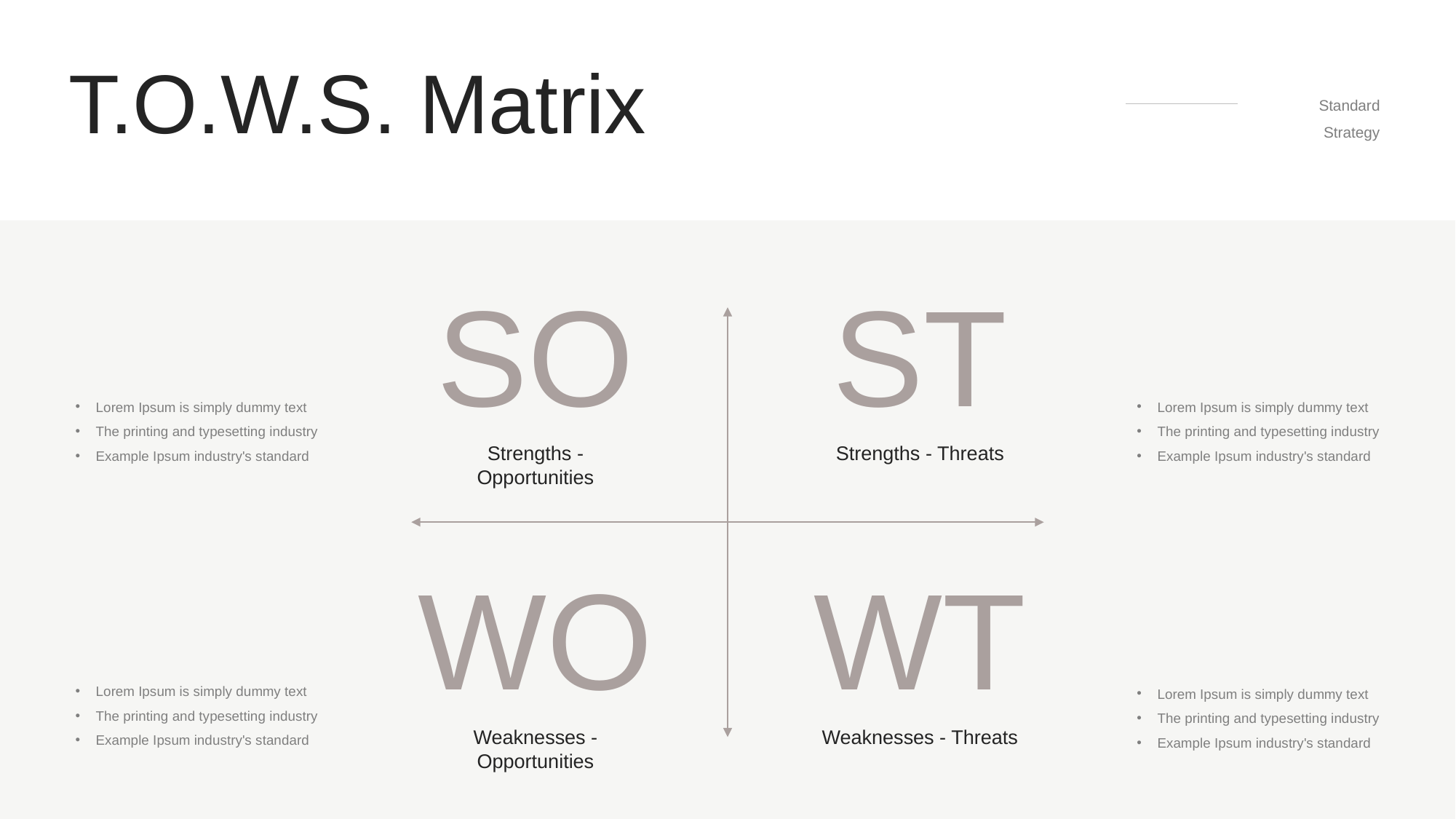

T.O.W.S. Matrix
Standard Strategy

SO
ST
Lorem Ipsum is simply dummy text
The printing and typesetting industry
Example Ipsum industry's standard
Lorem Ipsum is simply dummy text
The printing and typesetting industry
Example Ipsum industry's standard
Strengths - Opportunities
Strengths - Threats
WO
WT
Lorem Ipsum is simply dummy text
The printing and typesetting industry
Example Ipsum industry's standard
Lorem Ipsum is simply dummy text
The printing and typesetting industry
Example Ipsum industry's standard
Weaknesses - Opportunities
Weaknesses - Threats